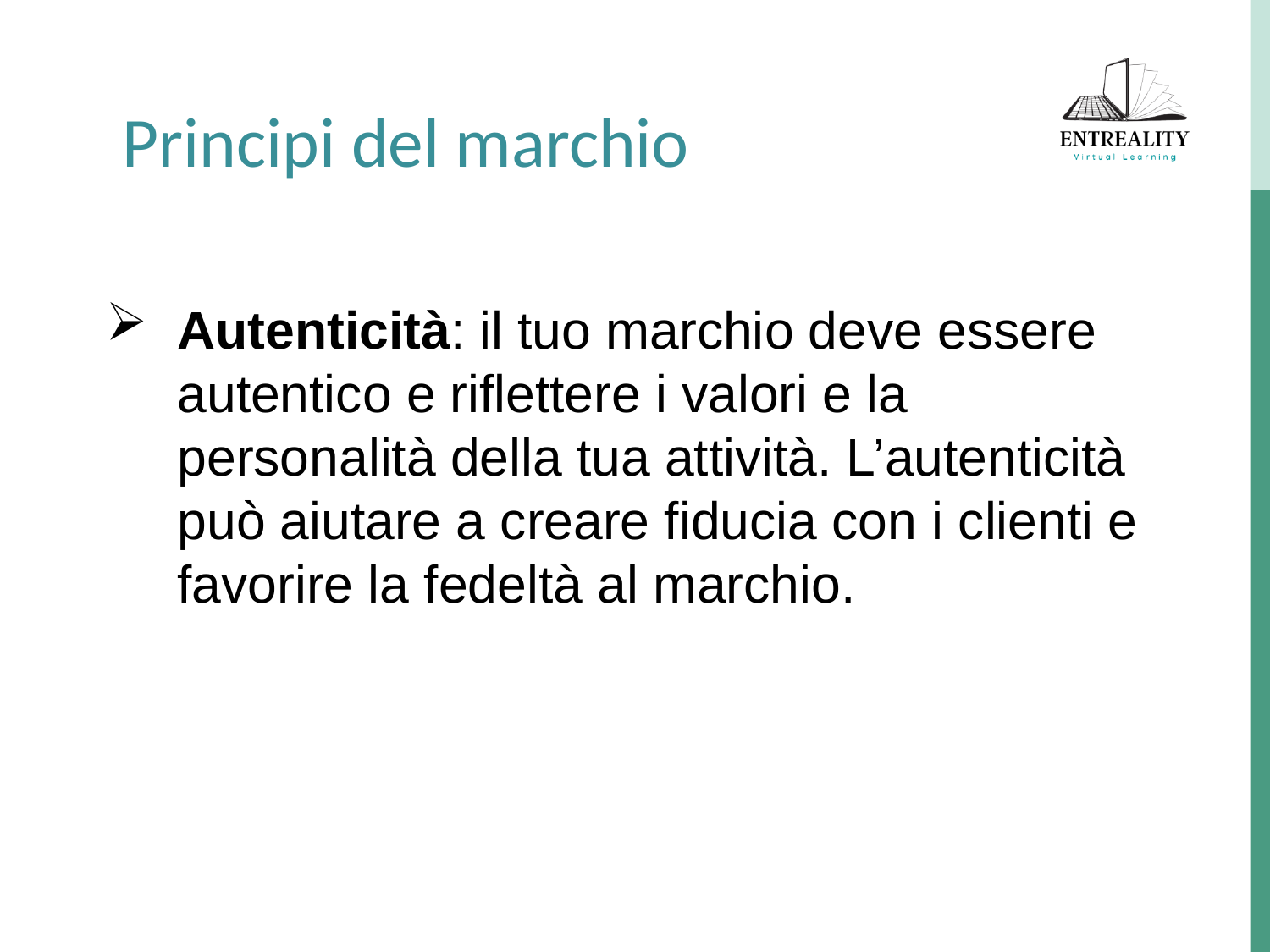

Principi del marchio
Autenticità: il tuo marchio deve essere autentico e riflettere i valori e la personalità della tua attività. L’autenticità può aiutare a creare fiducia con i clienti e favorire la fedeltà al marchio.